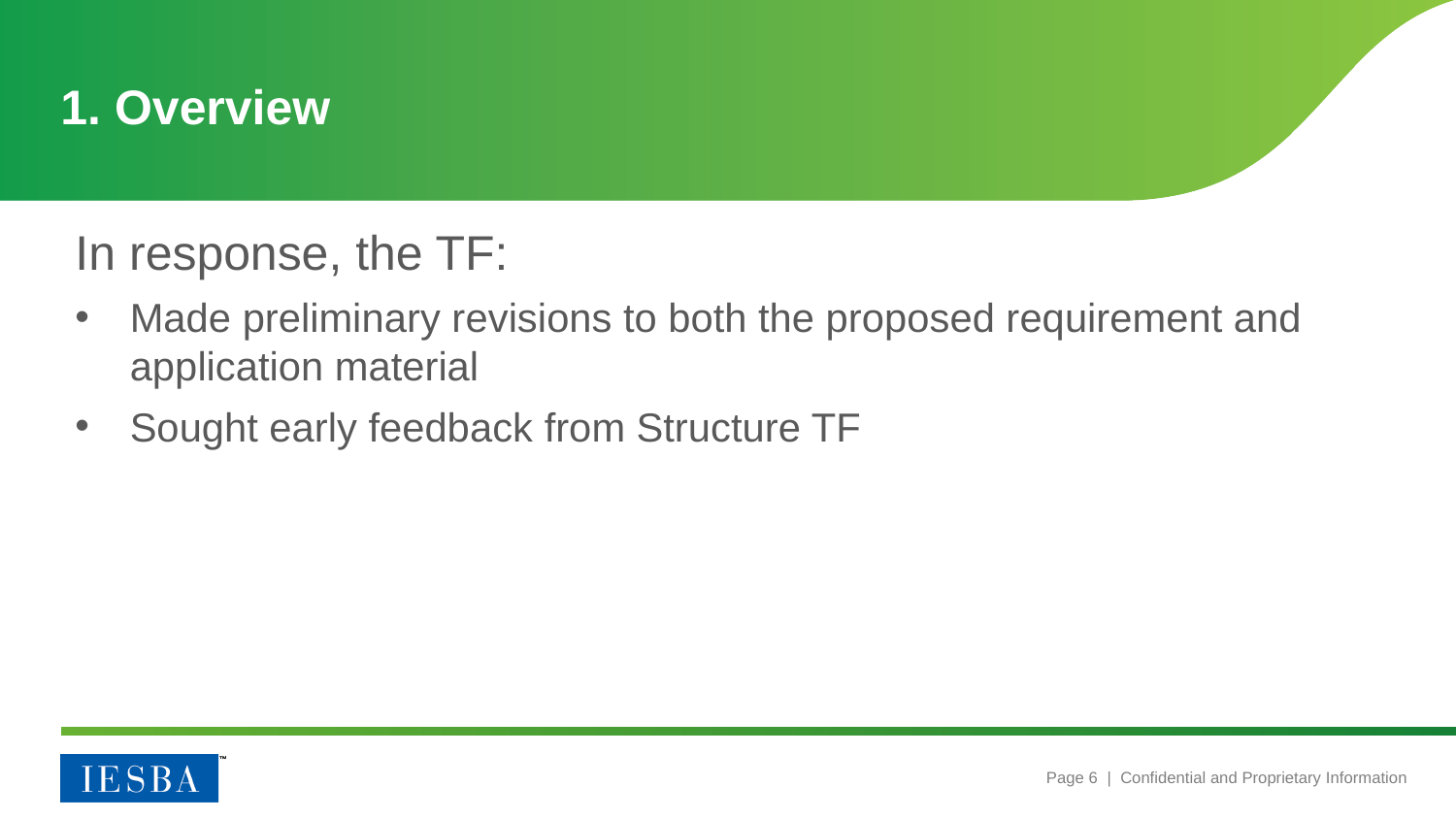

# 1. Overview
In response, the TF:
Made preliminary revisions to both the proposed requirement and application material
Sought early feedback from Structure TF